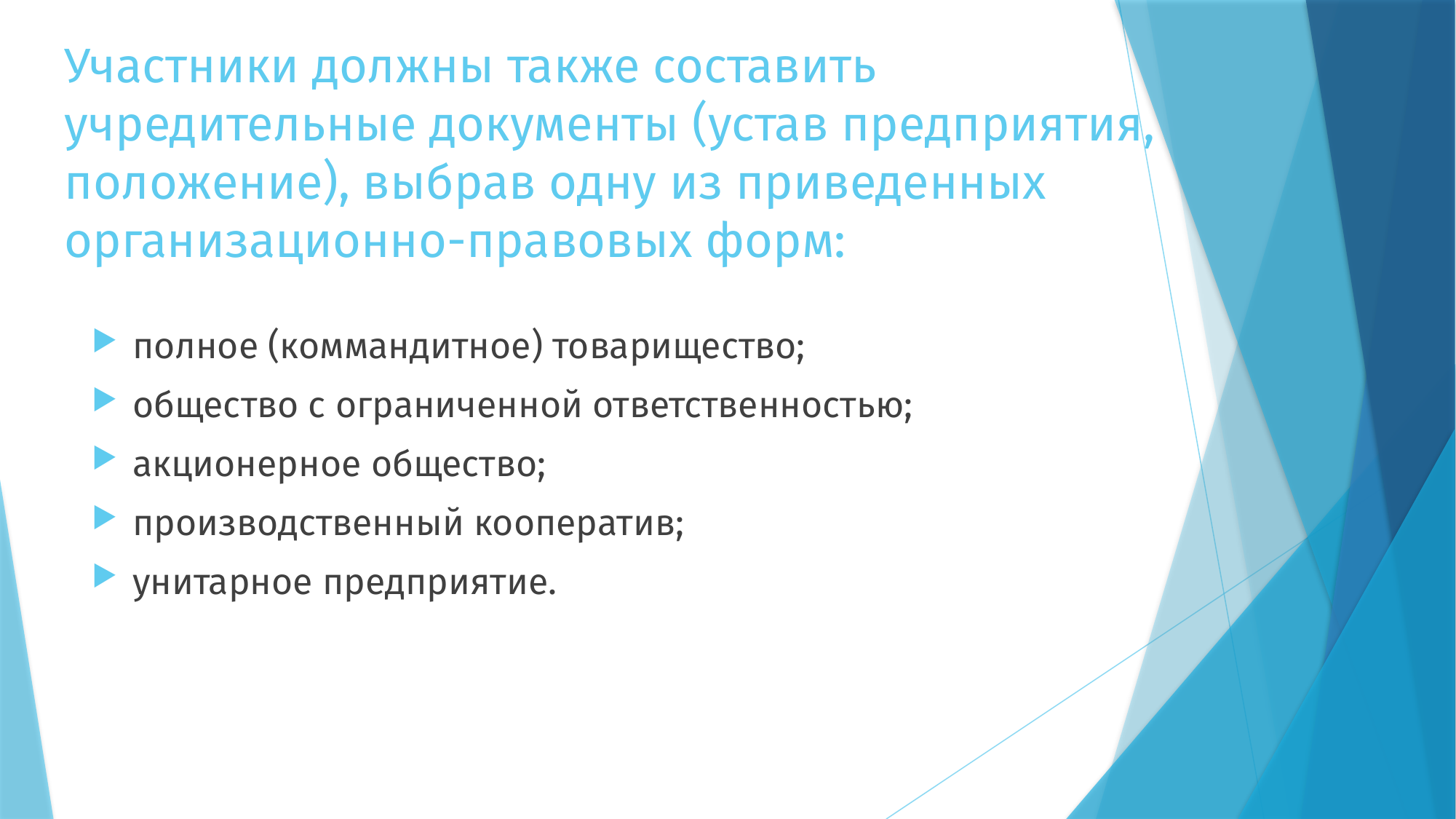

# Участники должны также составить учредительные документы (устав предприятия, положение), выбрав одну из приведенных организационно-правовых форм:

полное (коммандитное) товарищество;
общество с ограниченной ответственностью;
акционерное общество;
производственный кооператив;
унитарное предприятие.